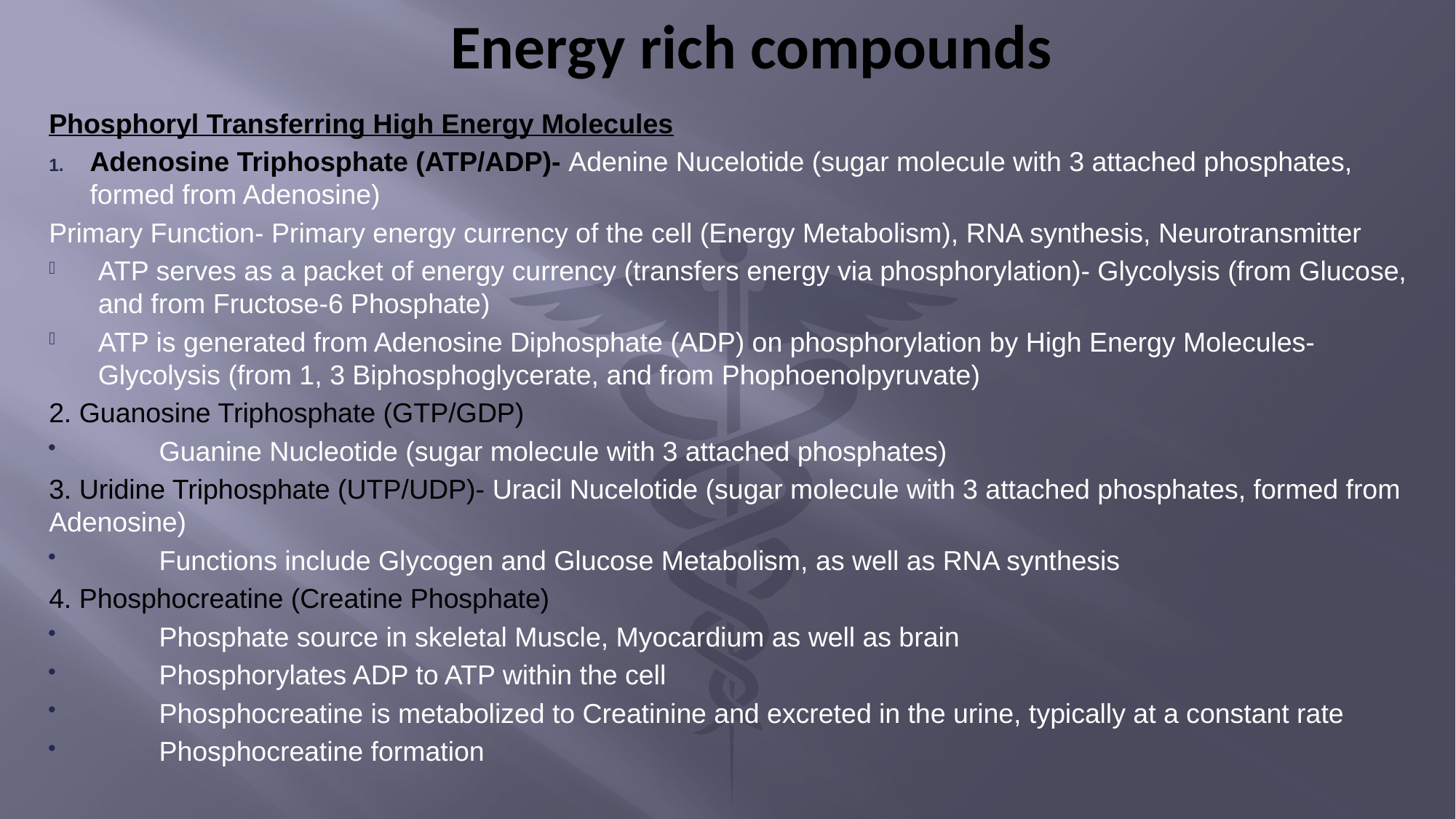

# Energy rich compounds
Phosphoryl Transferring High Energy Molecules
Adenosine Triphosphate (ATP/ADP)- Adenine Nucelotide (sugar molecule with 3 attached phosphates, formed from Adenosine)
Primary Function- Primary energy currency of the cell (Energy Metabolism), RNA synthesis, Neurotransmitter
ATP serves as a packet of energy currency (transfers energy via phosphorylation)- Glycolysis (from Glucose, and from Fructose-6 Phosphate)
ATP is generated from Adenosine Diphosphate (ADP) on phosphorylation by High Energy Molecules- Glycolysis (from 1, 3 Biphosphoglycerate, and from Phophoenolpyruvate)
2. Guanosine Triphosphate (GTP/GDP)
        Guanine Nucleotide (sugar molecule with 3 attached phosphates)
3. Uridine Triphosphate (UTP/UDP)- Uracil Nucelotide (sugar molecule with 3 attached phosphates, formed from Adenosine)
        Functions include Glycogen and Glucose Metabolism, as well as RNA synthesis
4. Phosphocreatine (Creatine Phosphate)
        Phosphate source in skeletal Muscle, Myocardium as well as brain
        Phosphorylates ADP to ATP within the cell
        Phosphocreatine is metabolized to Creatinine and excreted in the urine, typically at a constant rate
        Phosphocreatine formation